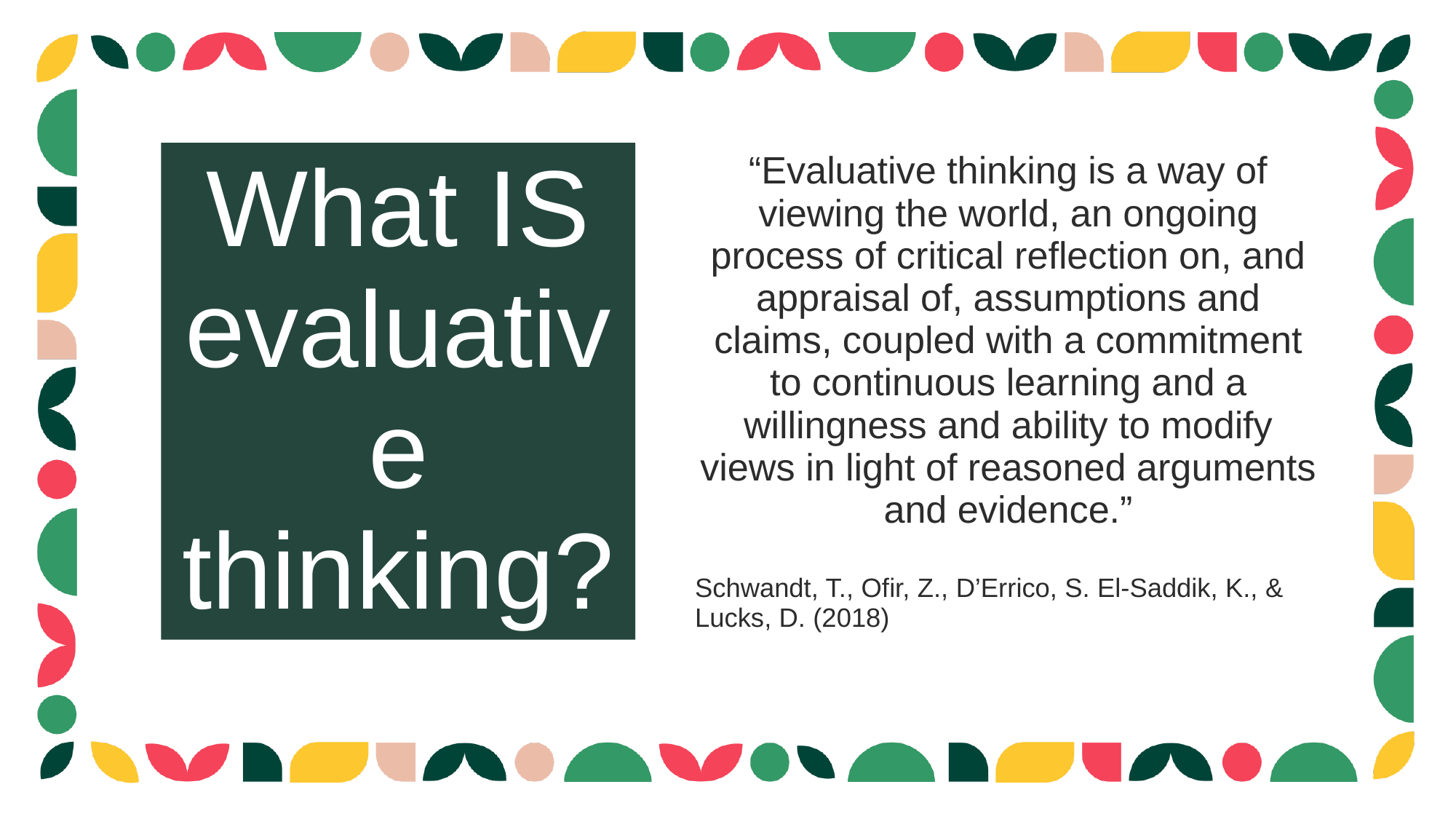

What IS evaluative thinking?
“Evaluative thinking is a way of viewing the world, an ongoing process of critical reflection on, and appraisal of, assumptions and claims, coupled with a commitment to continuous learning and a willingness and ability to modify views in light of reasoned arguments and evidence.”

Schwandt, T., Ofir, Z., D’Errico, S. El-Saddik, K., & Lucks, D. (2018)